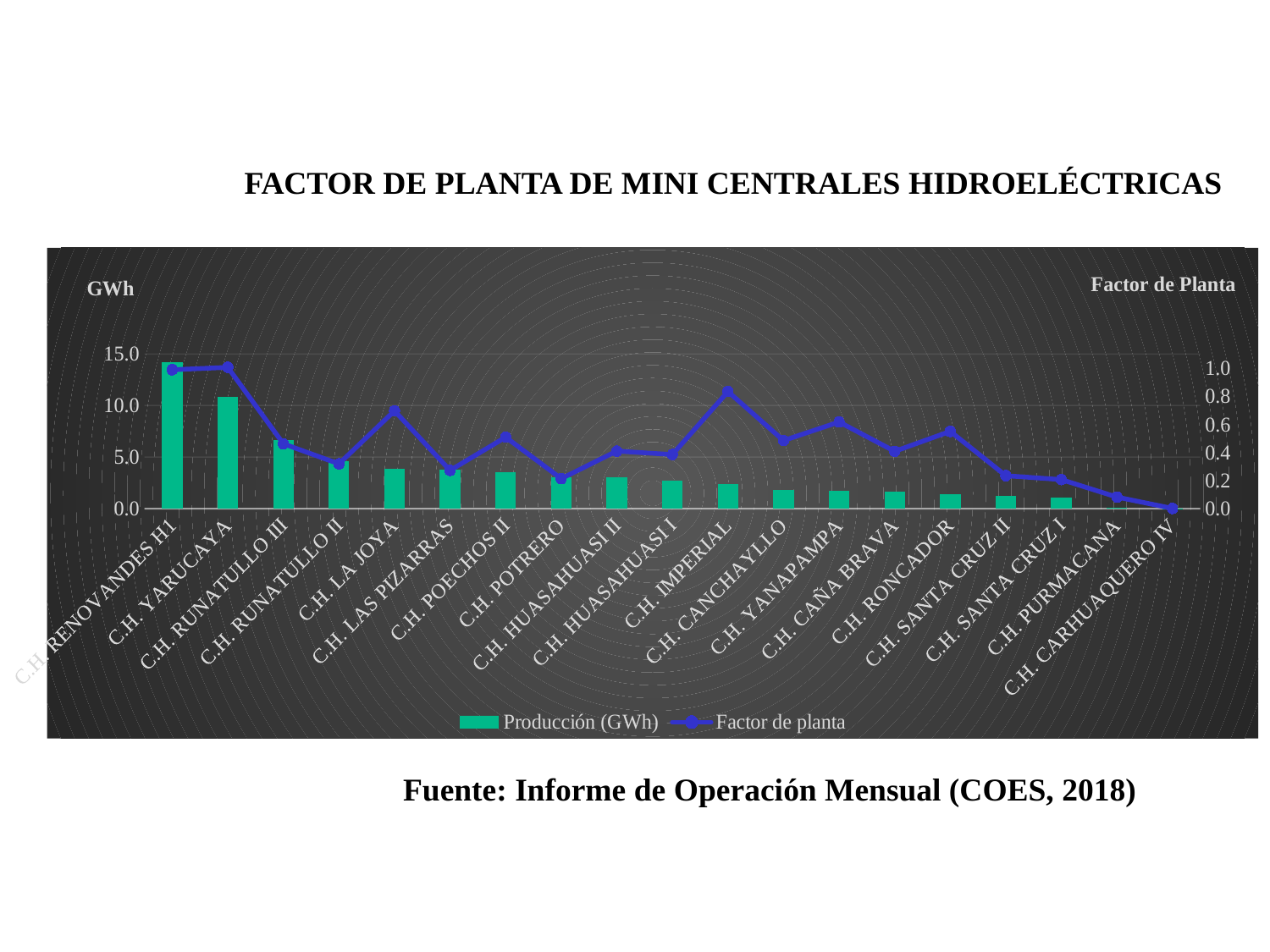

FACTOR DE PLANTA DE MINI CENTRALES HIDROELÉCTRICAS

### Chart

| Category | Producción (GWh) | Factor de planta |
|---|---|---|
| C.H. RENOVANDES H1 | 14.22320399 | 0.9877224993055556 |
| C.H. YARUCAYA | 10.8505106175 | 1.0046769090277778 |
| C.H. RUNATULLO III | 6.63336005 | 0.46143444202366246 |
| C.H. RUNATULLO II | 4.581257815 | 0.31866870718630186 |
| C.H. LA JOYA | 3.8786530300000006 | 0.695547849867298 |
| C.H. LAS PIZARRAS | 3.7573950975 | 0.2718093857695947 |
| C.H. POECHOS II | 3.49702081 | 0.5077329445141356 |
| C.H. POTRERO | 3.05475185 | 0.21320155290340595 |
| C.H. HUASAHUASI II | 3.0124146475 | 0.4093043663313333 |
| C.H. HUASAHUASI I | 2.7285876950000003 | 0.3847416377608574 |
| C.H. IMPERIAL | 2.3769 | 0.8328077699293643 |
| C.H. CANCHAYLLO | 1.8083924999999998 | 0.4840347369435344 |
| C.H. YANAPAMPA | 1.7380232949999999 | 0.6163921860818381 |
| C.H. CAÑA BRAVA | 1.6646604850000002 | 0.40776515897511273 |
| C.H. RONCADOR | 1.37635125 | 0.5493100454980843 |
| C.H. SANTA CRUZ II | 1.2528884 | 0.23439153795498083 |
| C.H. SANTA CRUZ I | 1.035383145 | 0.20667320290792374 |
| C.H. PURMACANA | 0.10120691750000001 | 0.08201001353234799 |
| C.H. CARHUAQUERO IV | 0.0087034275 | 0.0012108678503455874 |
Fuente: Informe de Operación Mensual (COES, 2018)